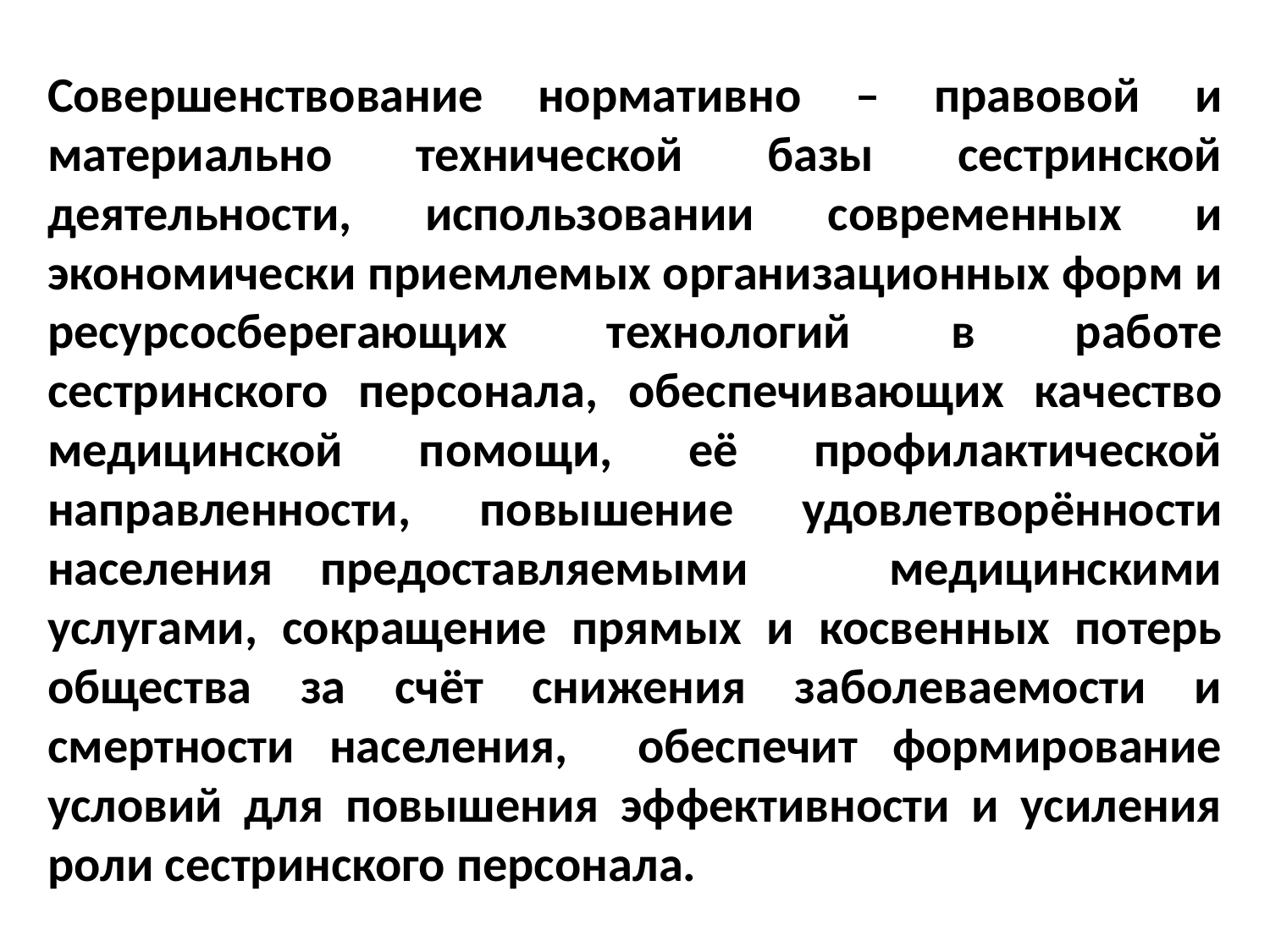

Совершенствование нормативно – правовой и материально технической базы сестринской деятельности, использовании современных и экономически приемлемых организационных форм и ресурсосберегающих технологий в работе сестринского персонала, обеспечивающих качество медицинской помощи, её профилактической направленности, повышение удовлетворённости населения предоставляемыми   медицинскими услугами, сокращение прямых и косвенных потерь общества за счёт снижения заболеваемости и смертности населения,  обеспечит формирование условий для повышения эффективности и усиления роли сестринского персонала.